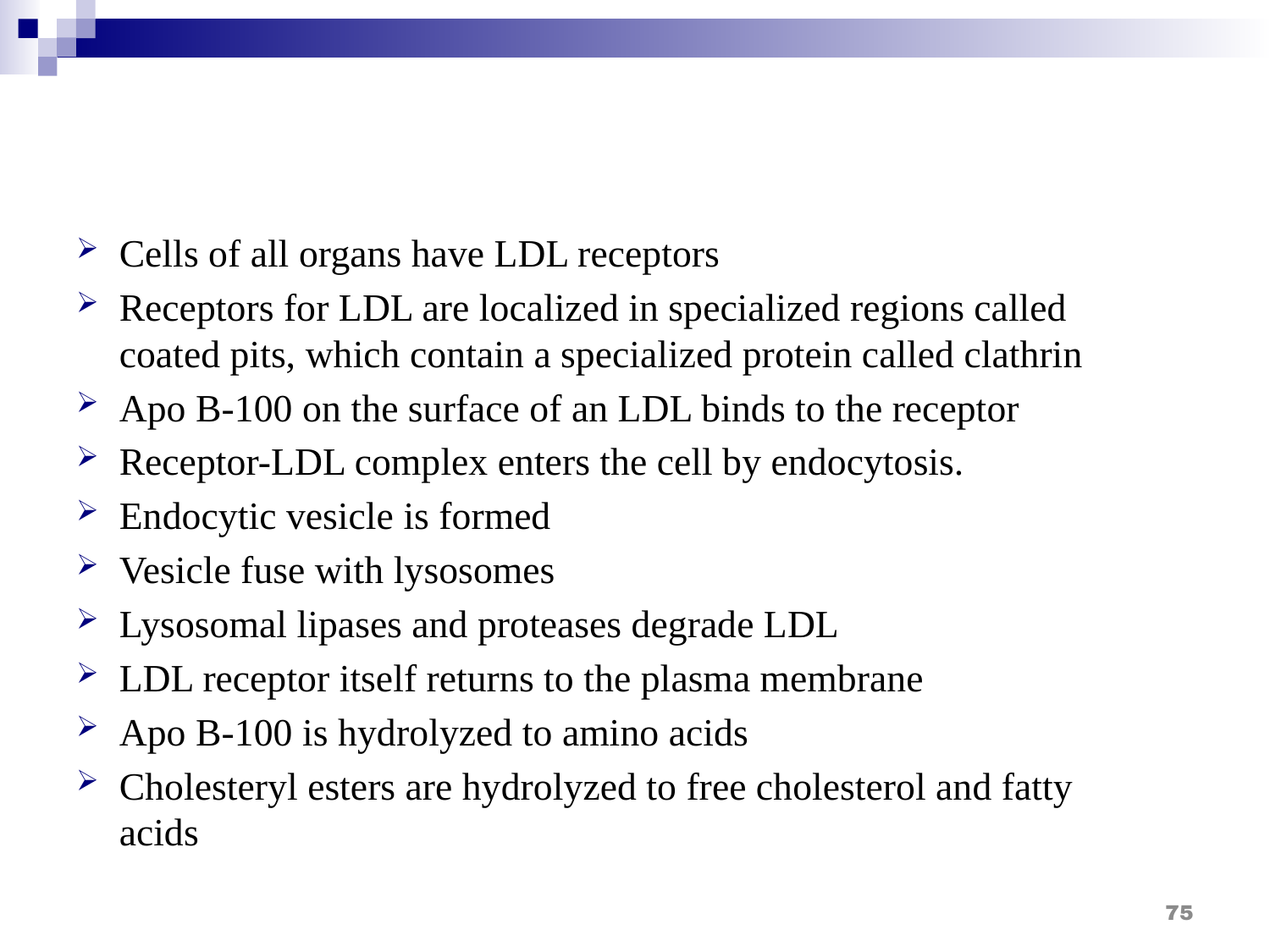

#
Cells of all organs have LDL receptors
Receptors for LDL are localized in specialized regions called coated pits, which contain a specialized protein called clathrin
Apo B-100 on the surface of an LDL binds to the receptor
Receptor-LDL complex enters the cell by endocytosis.
Endocytic vesicle is formed
Vesicle fuse with lysosomes
Lysosomal lipases and proteases degrade LDL
LDL receptor itself returns to the plasma membrane
Apo B-100 is hydrolyzed to amino acids
Cholesteryl esters are hydrolyzed to free cholesterol and fatty acids

75